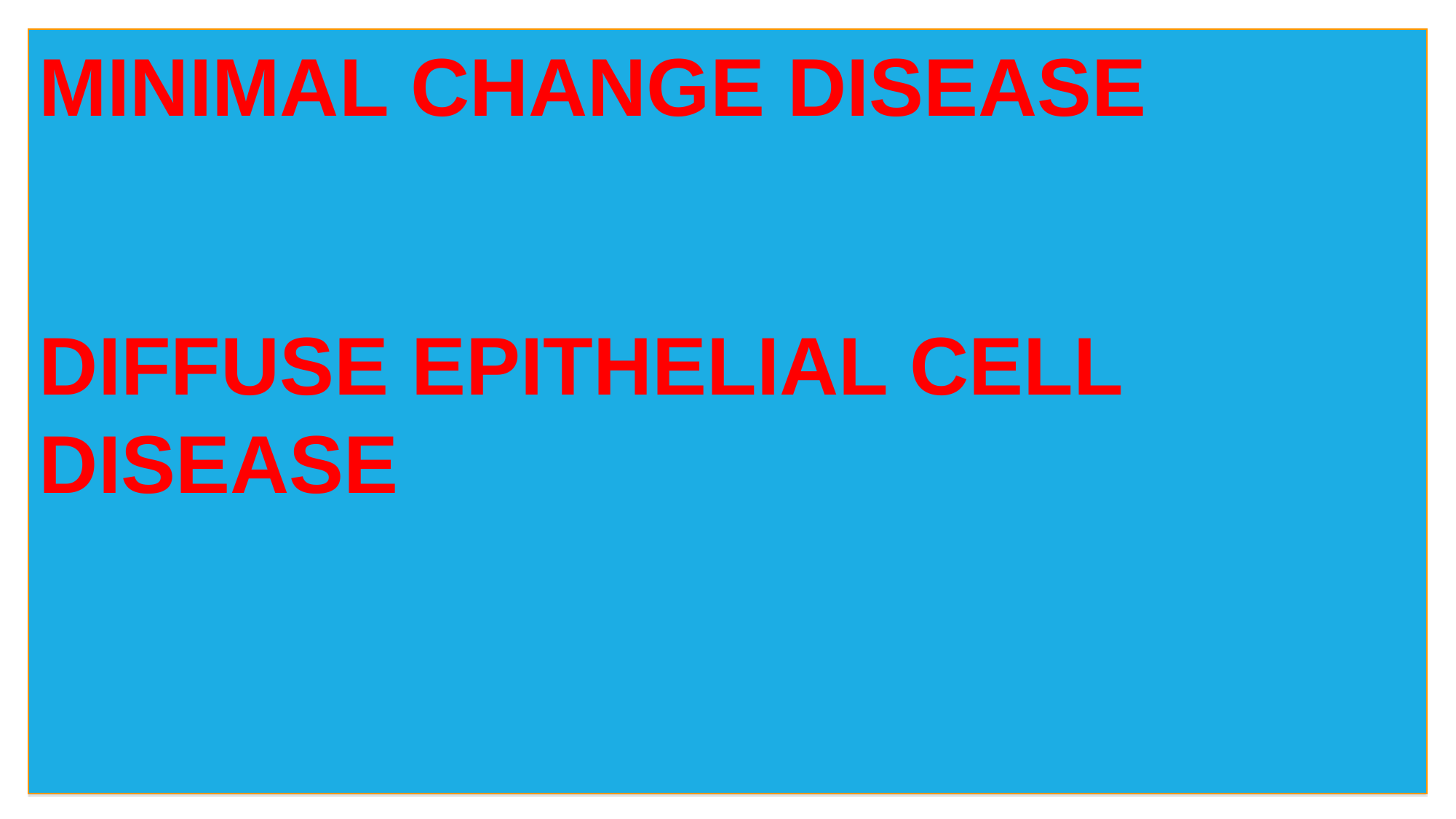

MINIMAL CHANGE DISEASE

DIFFUSE EPITHELIAL CELL DISEASE